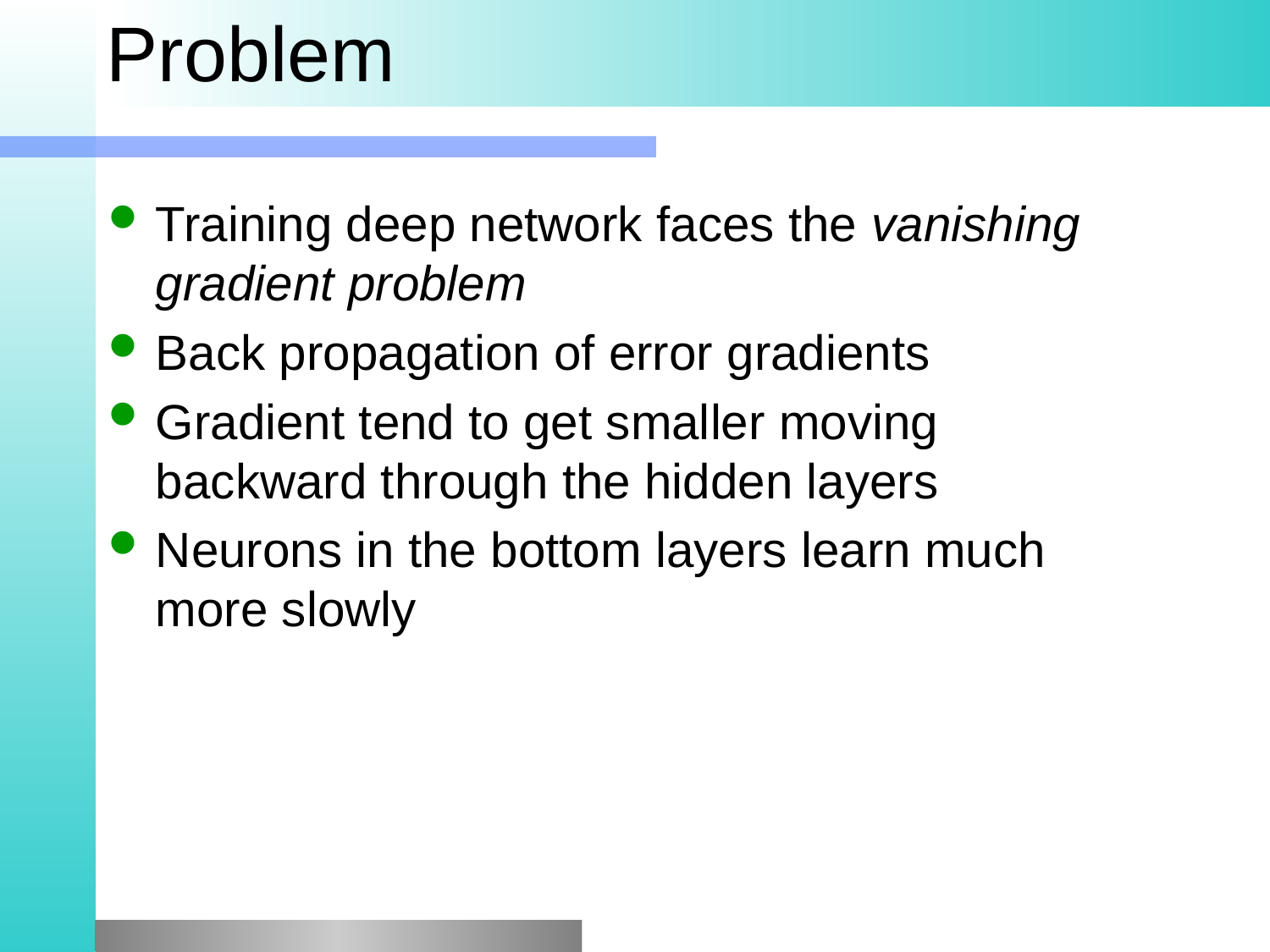

# Problem
Training deep network faces the vanishing gradient problem
Back propagation of error gradients
Gradient tend to get smaller moving backward through the hidden layers
Neurons in the bottom layers learn much more slowly